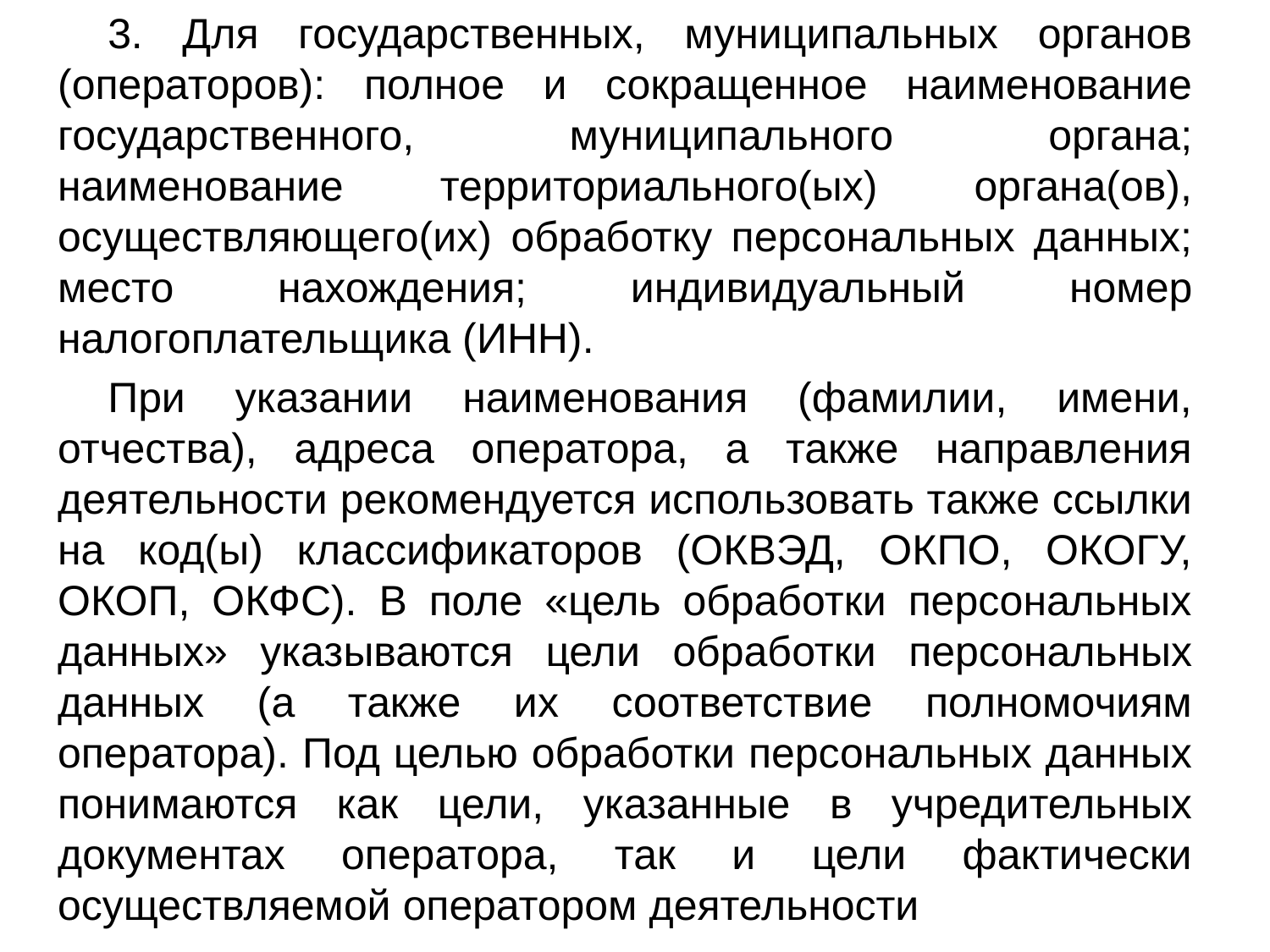

3. Для государственных, муниципальных органов (операторов): полное и сокращенное наименование государственного, муниципального органа; наименование территориального(ых) органа(ов), осуществляющего(их) обработку персональных данных; место нахождения; индивидуальный номер налогоплательщика (ИНН).
При указании наименования (фамилии, имени, отчества), адреса оператора, а также направления деятельности рекомендуется использовать также ссылки на код(ы) классификаторов (ОКВЭД, ОКПО, ОКОГУ, ОКОП, ОКФС). В поле «цель обработки персональных данных» указываются цели обработки персональных данных (а также их соответствие полномочиям оператора). Под целью обработки персональных данных понимаются как цели, указанные в учредительных документах оператора, так и цели фактически осуществляемой оператором деятельности